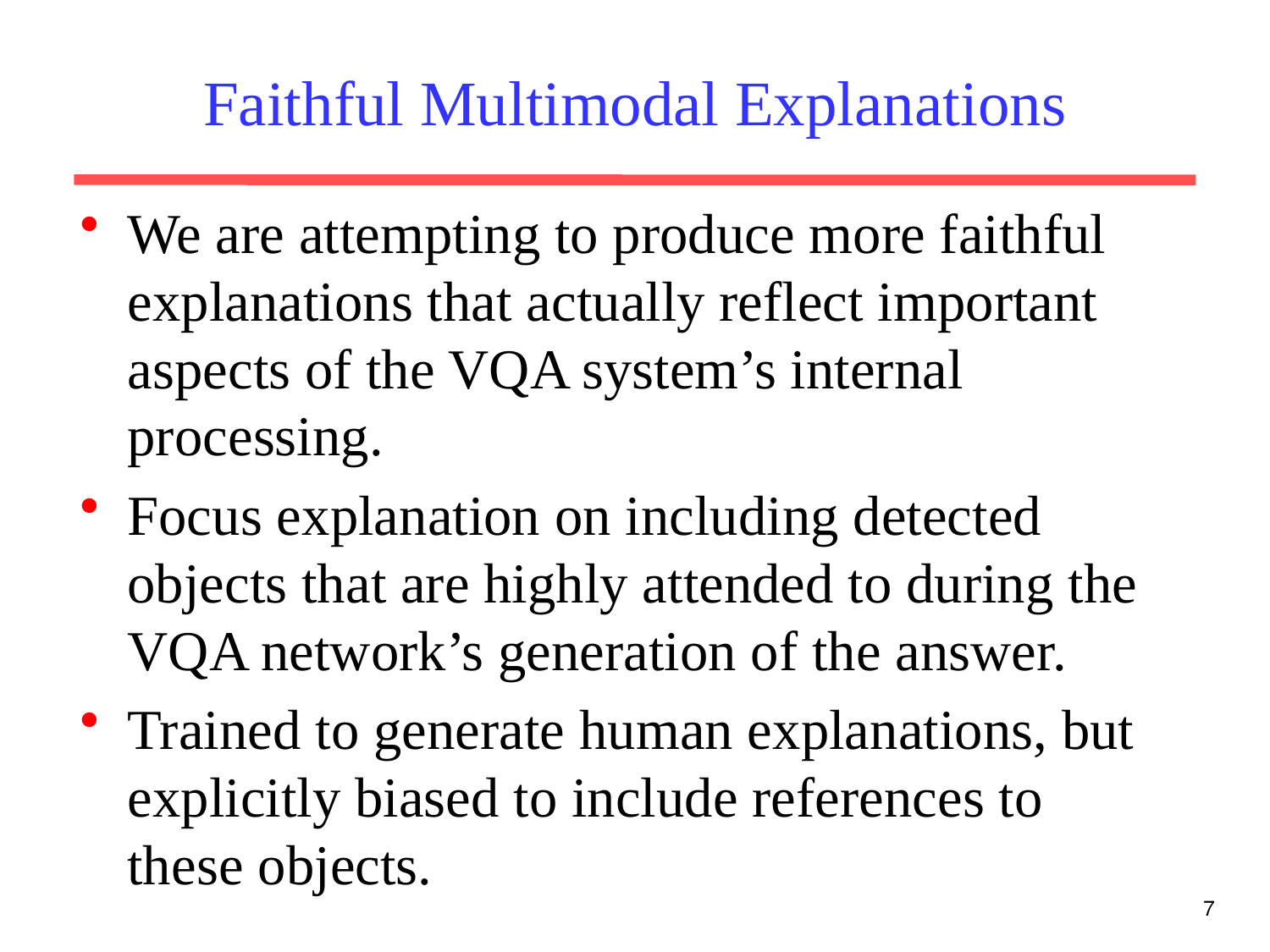

# Faithful Multimodal Explanations
We are attempting to produce more faithful explanations that actually reflect important aspects of the VQA system’s internal processing.
Focus explanation on including detected objects that are highly attended to during the VQA network’s generation of the answer.
Trained to generate human explanations, but explicitly biased to include references to these objects.
7